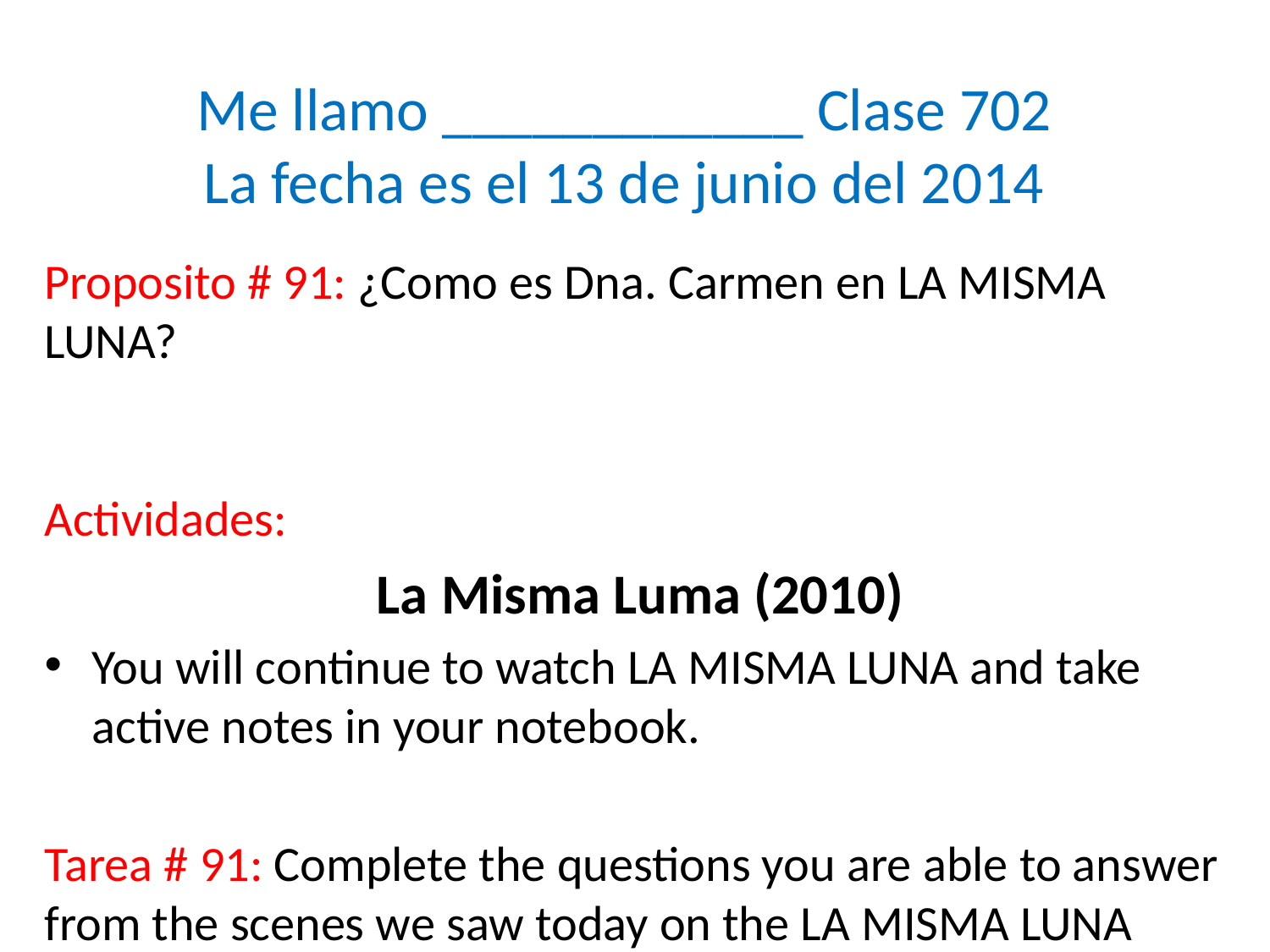

# Me llamo ____________ Clase 702 La fecha es el 13 de junio del 2014
Proposito # 91: ¿Como es Dna. Carmen en LA MISMA LUNA?                                                                                                                                                                                                                                                                                                    Actividades:
La Misma Luma (2010)
You will continue to watch LA MISMA LUNA and take active notes in your notebook.

Tarea # 91: Complete the questions you are able to answer from the scenes we saw today on the LA MISMA LUNA Spanish Study Guide.